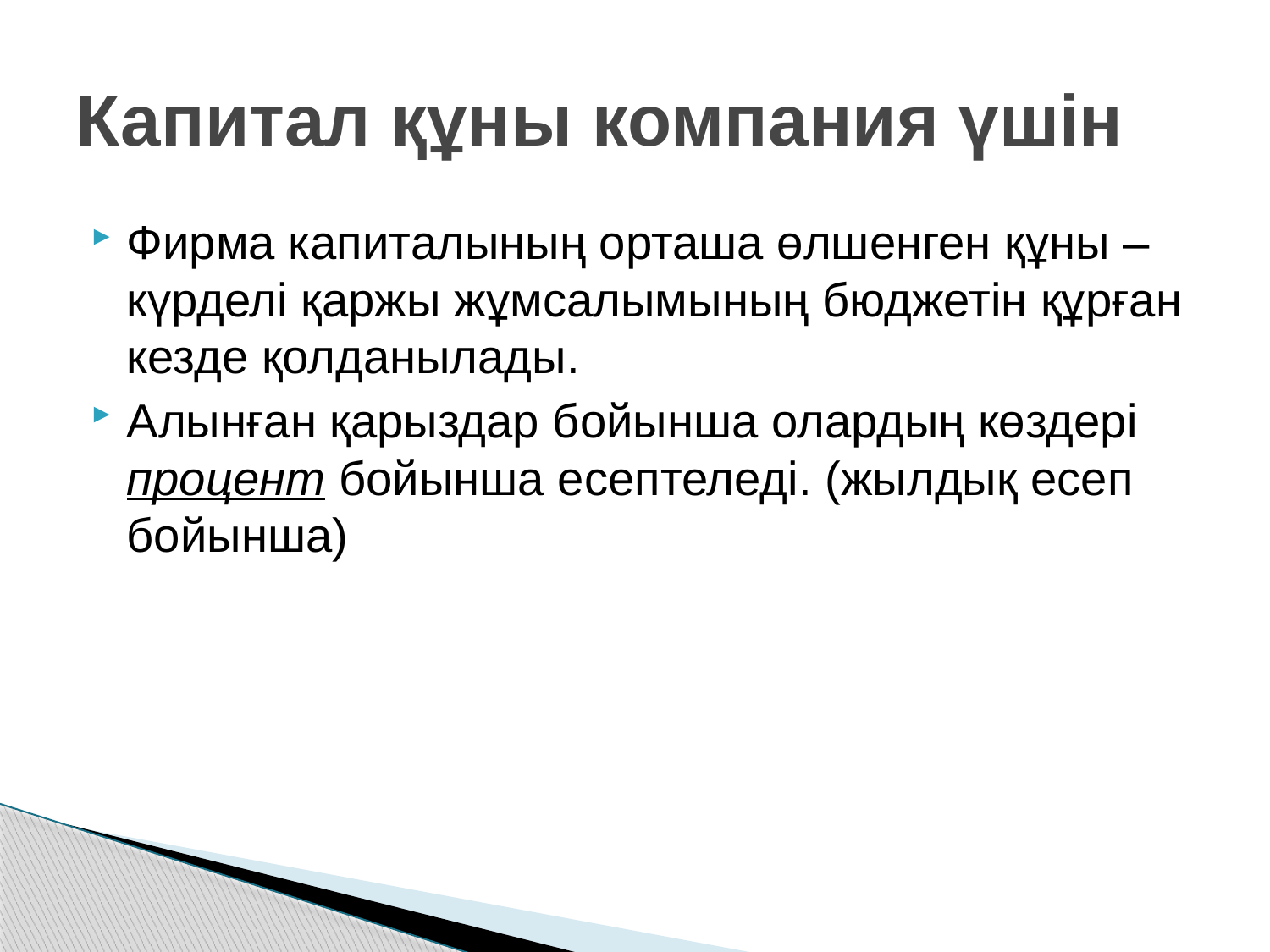

# Капитал құны компания үшін
Фирма капиталының орташа өлшенген құны – күрделі қаржы жұмсалымының бюджетін құрған кезде қолданылады.
Алынған қарыздар бойынша олардың көздері процент бойынша есептеледі. (жылдық есеп бойынша)